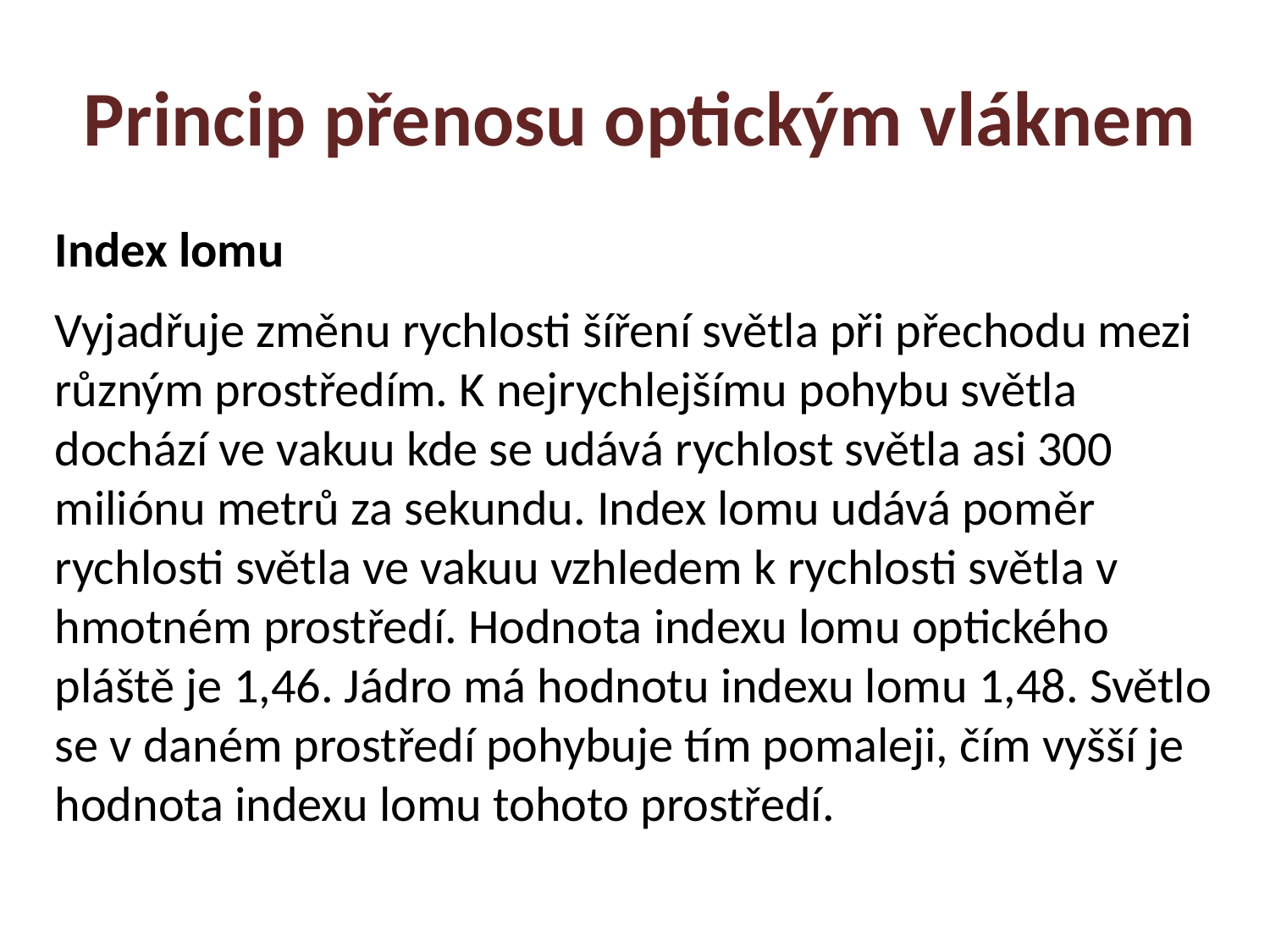

Princip přenosu optickým vláknem
Index lomu
Vyjadřuje změnu rychlosti šíření světla při přechodu mezi různým prostředím. K nejrychlejšímu pohybu světla dochází ve vakuu kde se udává rychlost světla asi 300 miliónu metrů za sekundu. Index lomu udává poměr rychlosti světla ve vakuu vzhledem k rychlosti světla v hmotném prostředí. Hodnota indexu lomu optického pláště je 1,46. Jádro má hodnotu indexu lomu 1,48. Světlo se v daném prostředí pohybuje tím pomaleji, čím vyšší je hodnota indexu lomu tohoto prostředí.